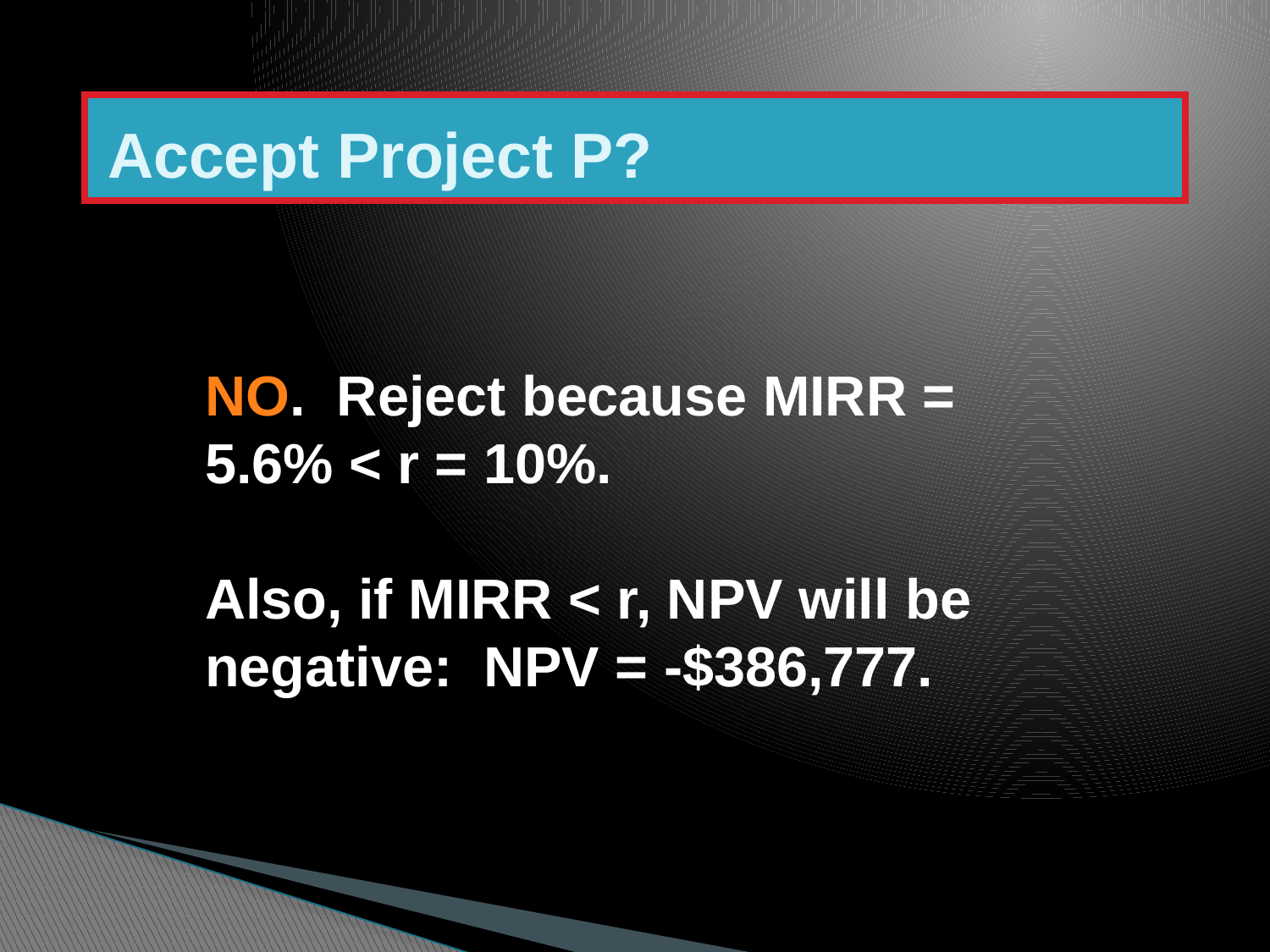

# Accept Project P?
NO.  Reject because MIRR = 5.6% < r = 10%.

Also, if MIRR < r, NPV will be negative:  NPV = -$386,777.